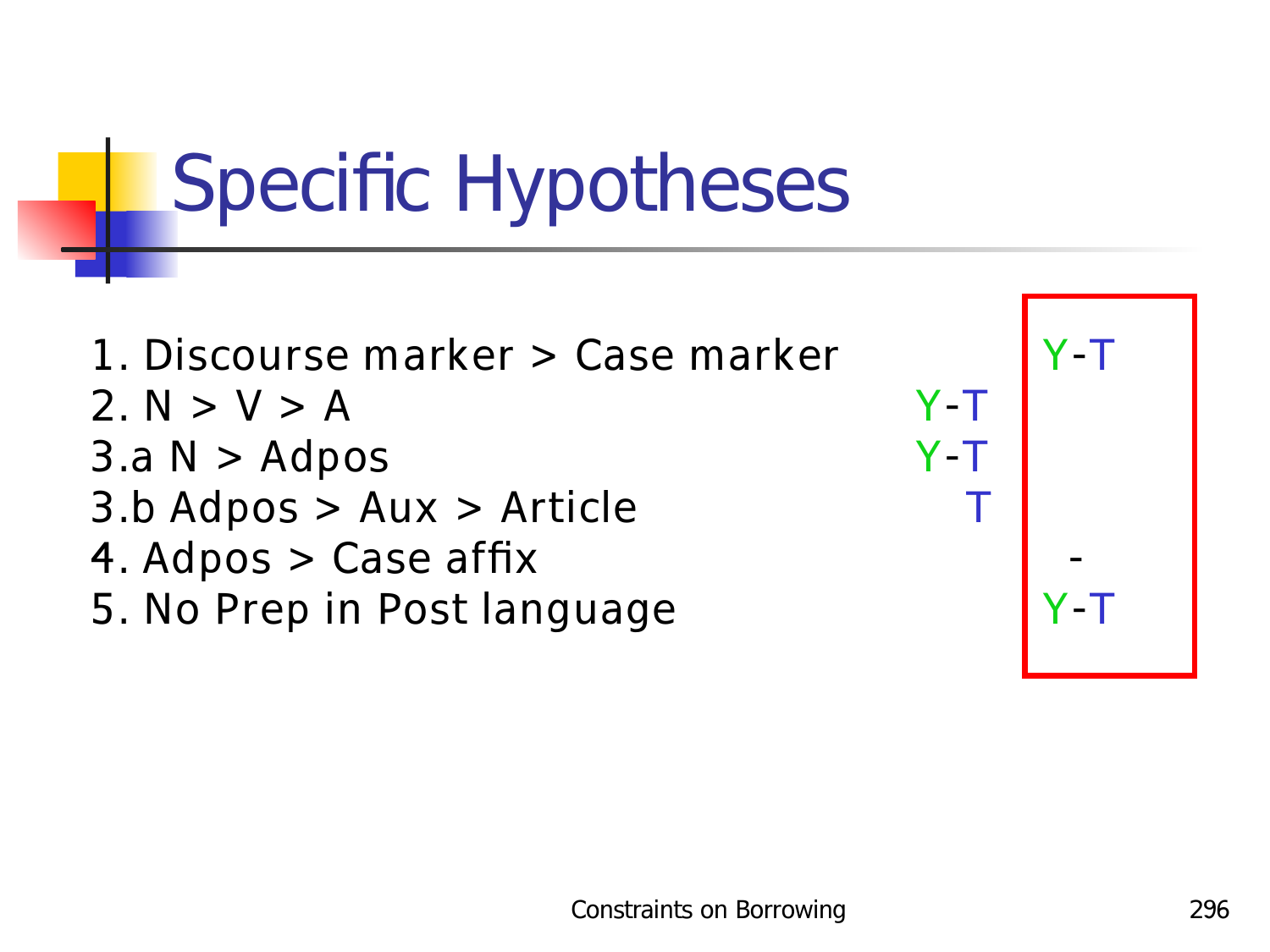

# Specific Hypotheses

1. Discourse marker > Case marker		Y-T
2. N > V > A					Y-T
3.a N > Adpos 					Y-T
3.b Adpos > Aux > Article			    T
4. Adpos > Case affix				  -
5. No Prep in Post language			Y-T

Constraints on Borrowing
296